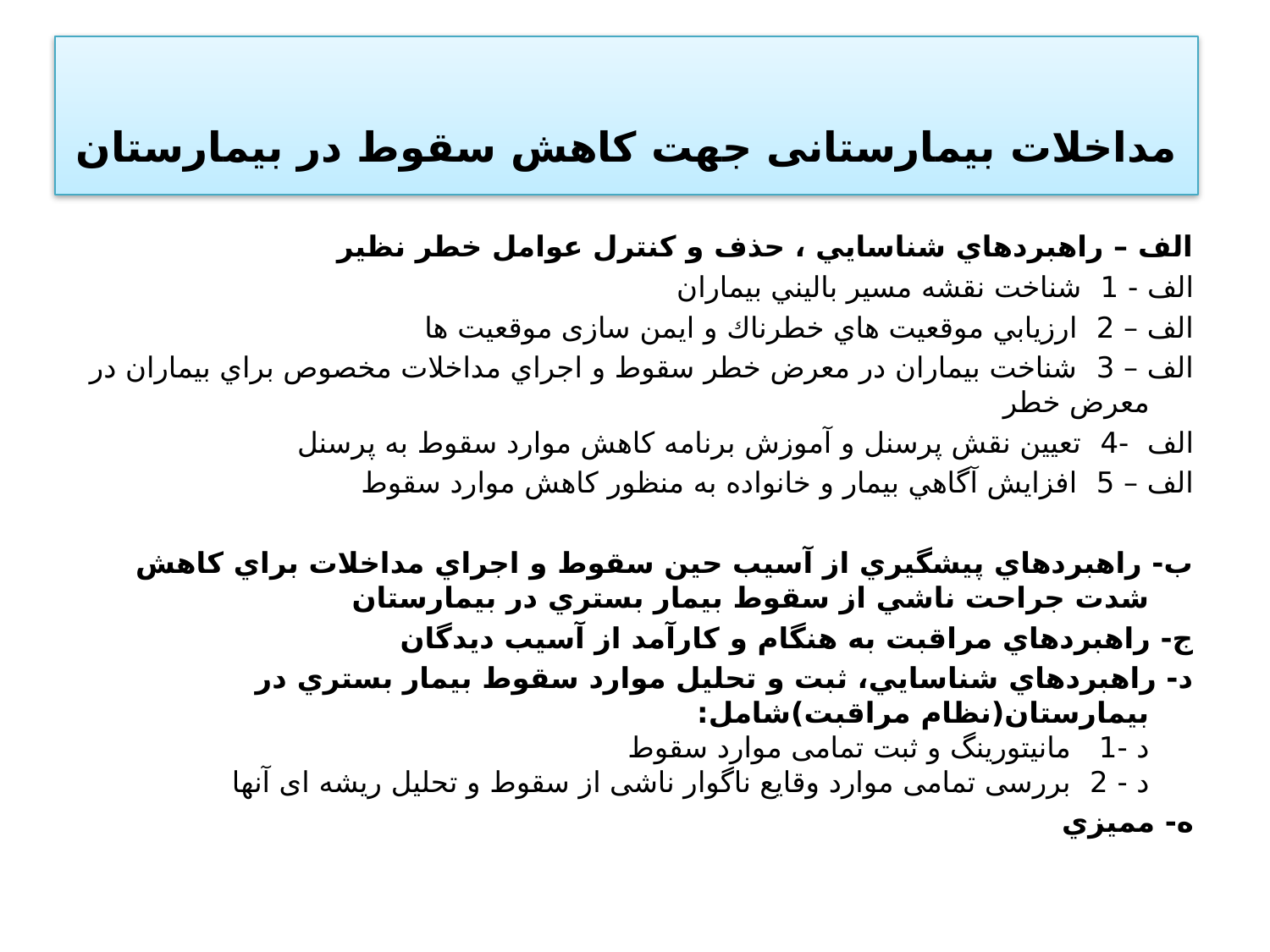

# مداخلات بیمارستانی جهت کاهش سقوط در بیمارستان
الف – راهبردهاي شناسايي ، حذف و كنترل عوامل خطر نظير
الف - 1  شناخت نقشه مسير باليني بیماران
الف – 2  ارزيابي موقعيت هاي خطرناك و ایمن سازی موقعیت ها
الف – 3  شناخت بيماران در معرض خطر سقوط و اجراي مداخلات مخصوص براي بيماران در معرض خطر
الف  -4  تعیین نقش پرسنل و آموزش برنامه کاهش موارد سقوط به پرسنل
الف – 5  افزايش آگاهي بيمار و خانواده به منظور کاهش موارد سقوط

ب- راهبردهاي پيشگيري از آسيب حين سقوط و اجراي مداخلات براي كاهش شدت جراحت ناشي از سقوط بيمار بستري در بيمارستان
ج- راهبردهاي مراقبت به هنگام و كارآمد از آسيب ديدگان
د- راهبردهاي شناسايي، ثبت و تحليل موارد سقوط بيمار بستري در بيمارستان(نظام مراقبت)شامل:
د -1   مانيتورينگ و ثبت تمامی موارد سقوط 
د - 2  بررسی تمامی موارد وقایع ناگوار ناشی از سقوط و تحلیل ریشه ای آنها
ه- مميزي